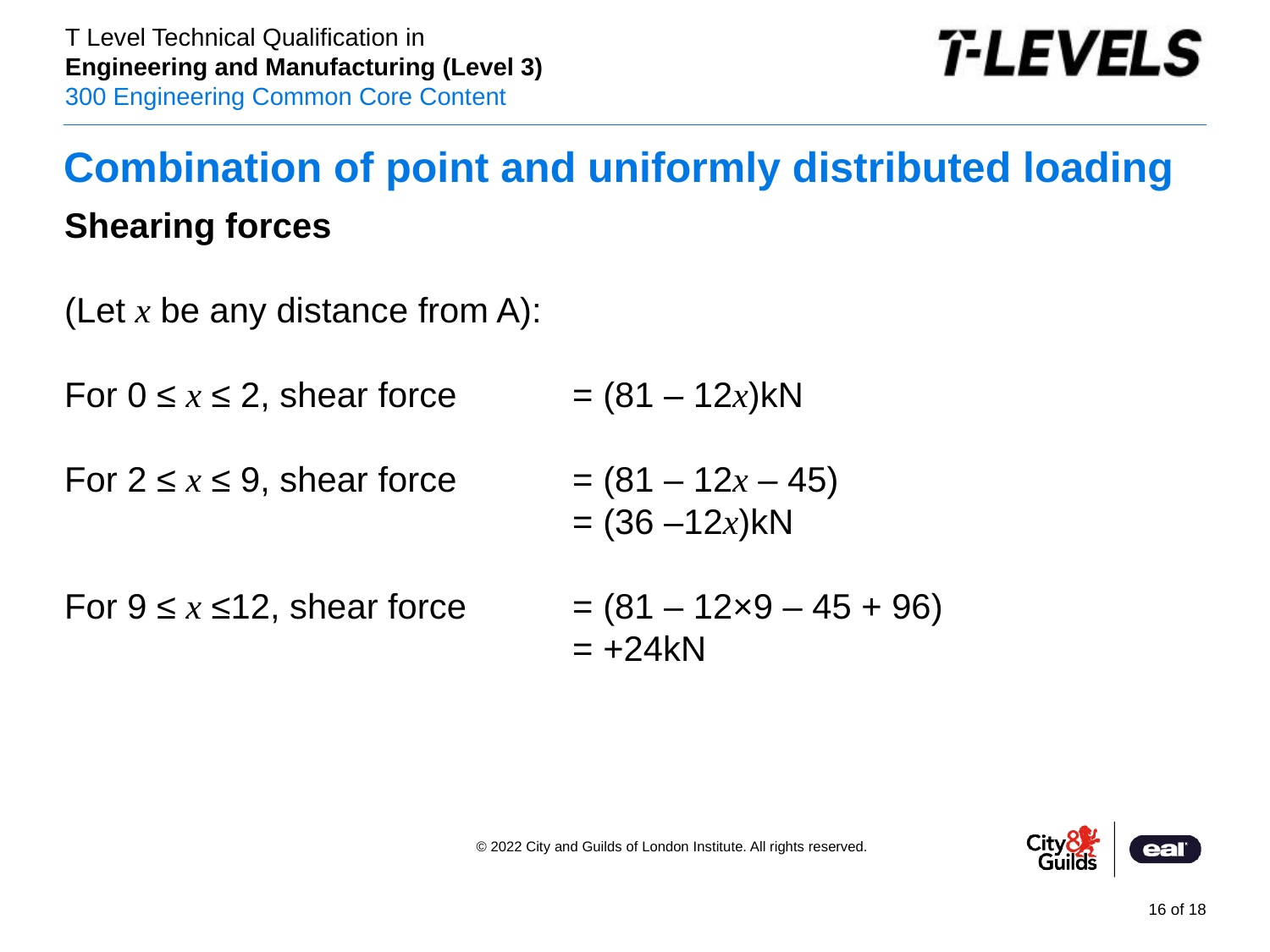

# Combination of point and uniformly distributed loading
Shearing forces

(Let x be any distance from A):

For 0 ≤ x ≤ 2, shear force 	= (81 – 12x)kN

For 2 ≤ x ≤ 9, shear force 	= (81 – 12x – 45)
                   			= (36 –12x)kN

For 9 ≤ x ≤12, shear force 	= (81 – 12×9 – 45 + 96)
                   			= +24kN